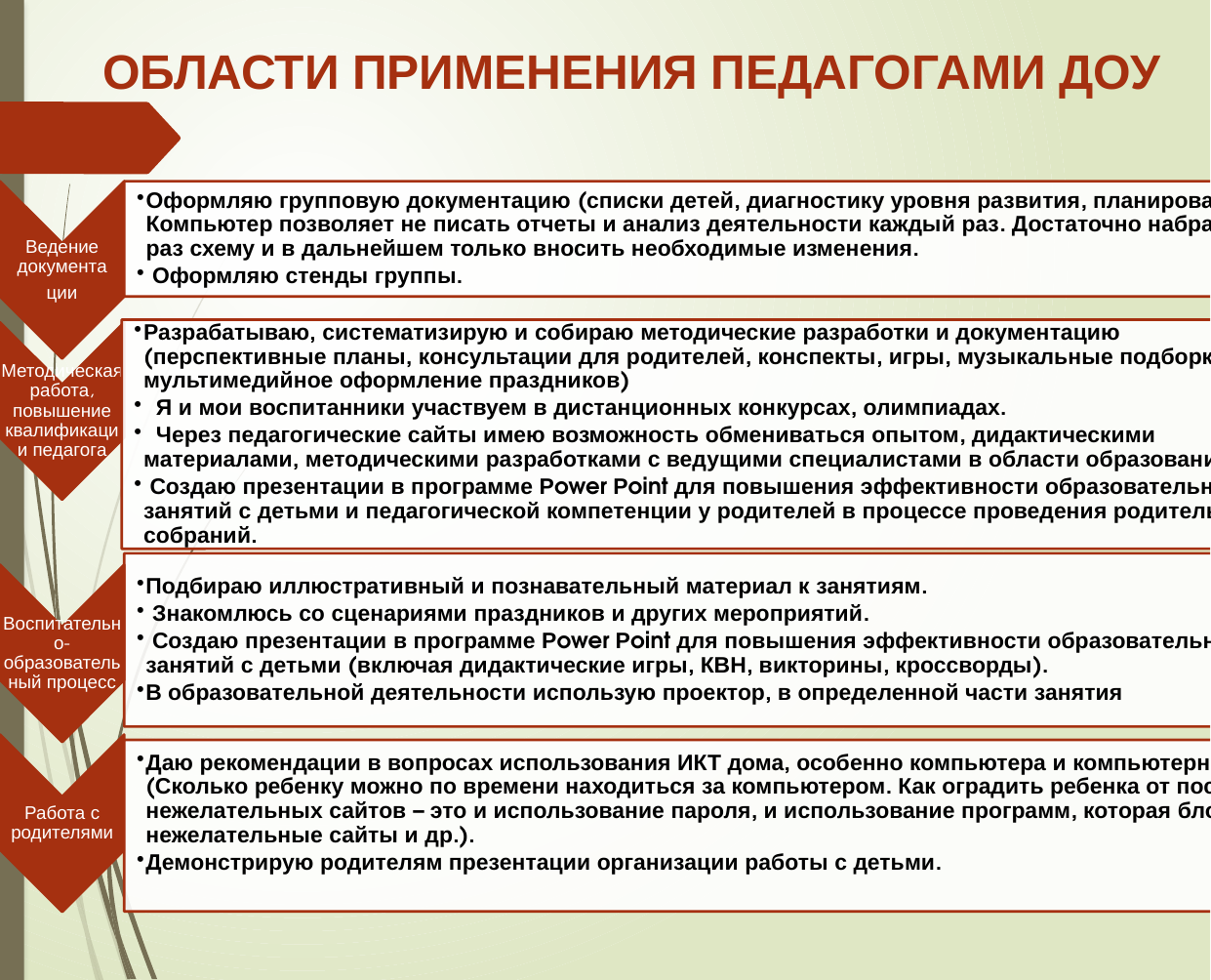

# ОБЛАСТИ ПРИМЕНЕНИЯ ПЕДАГОГАМИ ДОУ
Ведение документа
ции
Оформляю групповую документацию (списки детей, диагностику уровня развития, планирование). Компьютер позволяет не писать отчеты и анализ деятельности каждый раз. Достаточно набрать один раз схему и в дальнейшем только вносить необходимые изменения.
 Оформляю стенды группы.
Методическая работа, повышение квалификации педагога
Разрабатываю, систематизирую и собираю методические разработки и документацию (перспективные планы, консультации для родителей, конспекты, игры, музыкальные подборки, мультимедийное оформление праздников)
  Я и мои воспитанники участвуем в дистанционных конкурсах, олимпиадах.
  Через педагогические сайты имею возможность обмениваться опытом, дидактическими материалами, методическими разработками с ведущими специалистами в области образования.
 Создаю презентации в программе Рower Рoint для повышения эффективности образовательных занятий с детьми и педагогической компетенции у родителей в процессе проведения родительских собраний.
Работа с родителями
Подбираю иллюстративный и познавательный материал к занятиям.
 Знакомлюсь со сценариями праздников и других мероприятий.
 Создаю презентации в программе Рower Рoint для повышения эффективности образовательных занятий с детьми (включая дидактические игры, КВН, викторины, кроссворды).
В образовательной деятельности использую проектор, в определенной части занятия
Воспитательно-образовательный процесс
Даю рекомендации в вопросах использования ИКТ дома, особенно компьютера и компьютерных игр (Сколько ребенку можно по времени находиться за компьютером. Как оградить ребенка от посещения нежелательных сайтов – это и использование пароля, и использование программ, которая блокирует нежелательные сайты и др.).
Демонстрирую родителям презентации организации работы с детьми.